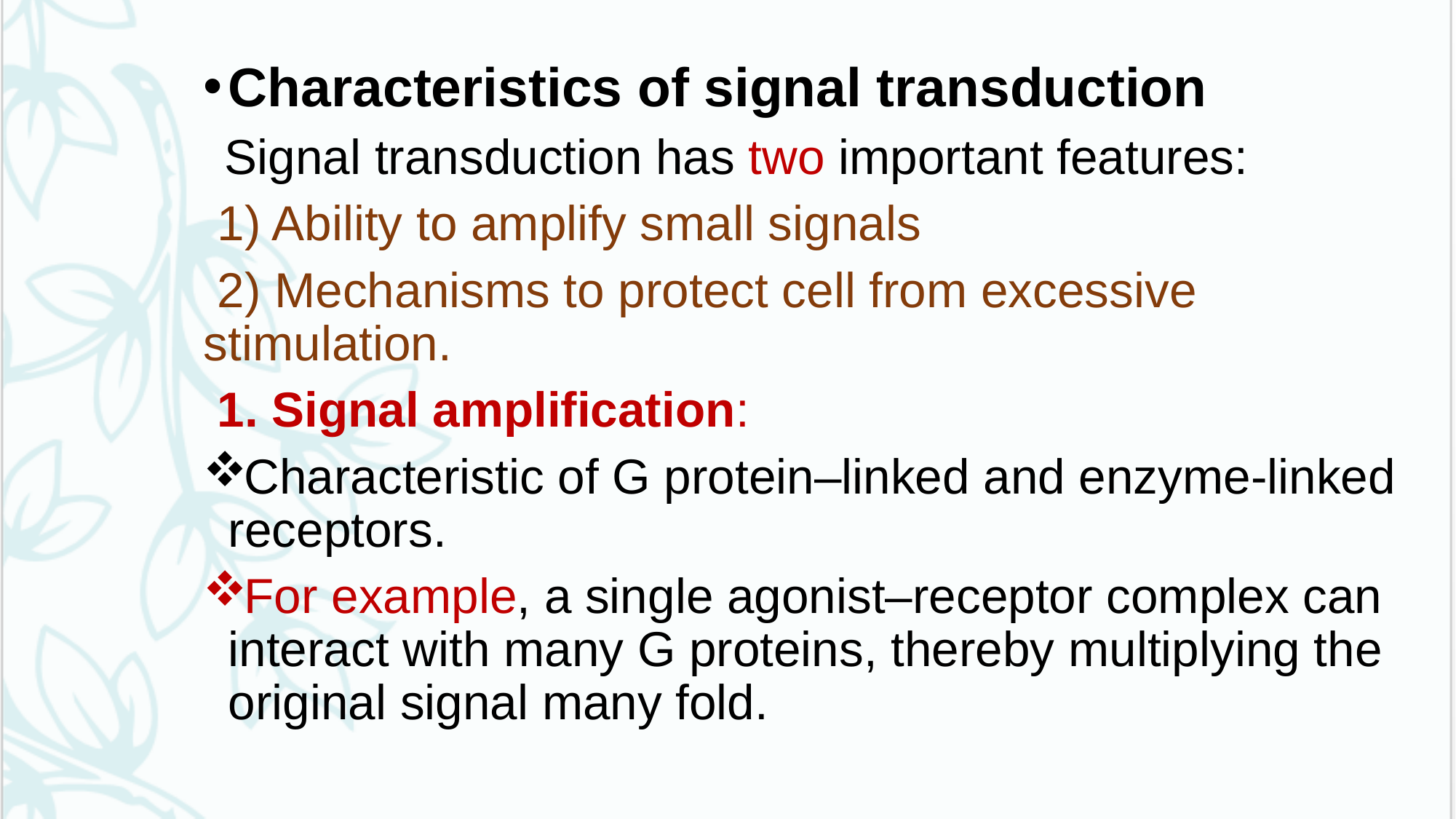

# .
Characteristics of signal transduction
  Signal transduction has two important features:
 1) Ability to amplify small signals
 2) Mechanisms to protect cell from excessive stimulation.
 1. Signal amplification:
Characteristic of G protein–linked and enzyme-linked receptors.
For example, a single agonist–receptor complex can interact with many G proteins, thereby multiplying the original signal many fold.